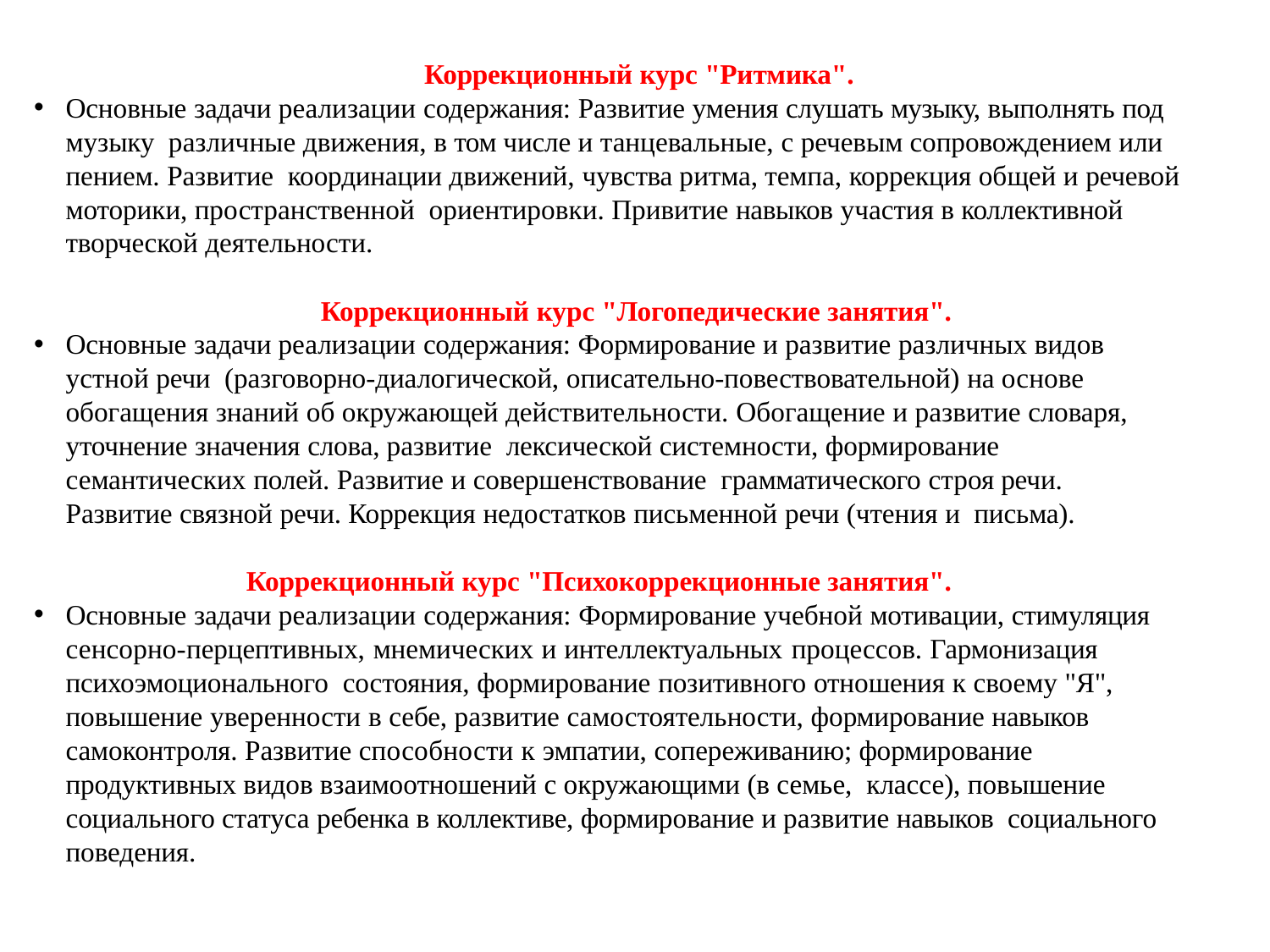

Коррекционный курс "Ритмика".
Основные задачи реализации содержания: Развитие умения слушать музыку, выполнять под музыку  различные движения, в том числе и танцевальные, с речевым сопровождением или пением. Развитие  координации движений, чувства ритма, темпа, коррекция общей и речевой моторики, пространственной  ориентировки. Привитие навыков участия в коллективной творческой деятельности.

Коррекционный курс "Логопедические занятия".
Основные задачи реализации содержания: Формирование и развитие различных видов устной речи  (разговорно-диалогической, описательно-повествовательной) на основе обогащения знаний об окружающей действительности. Обогащение и развитие словаря, уточнение значения слова, развитие  лексической системности, формирование семантических полей. Развитие и совершенствование  грамматического строя речи. Развитие связной речи. Коррекция недостатков письменной речи (чтения и  письма).

Коррекционный курс "Психокоррекционные занятия".
Основные задачи реализации содержания: Формирование учебной мотивации, стимуляция сенсорно-перцептивных, мнемических и интеллектуальных процессов. Гармонизация психоэмоционального  состояния, формирование позитивного отношения к своему "Я", повышение уверенности в себе, развитие самостоятельности, формирование навыков самоконтроля. Развитие способности к эмпатии, сопереживанию; формирование продуктивных видов взаимоотношений с окружающими (в семье,  классе), повышение социального статуса ребенка в коллективе, формирование и развитие навыков  социального поведения.